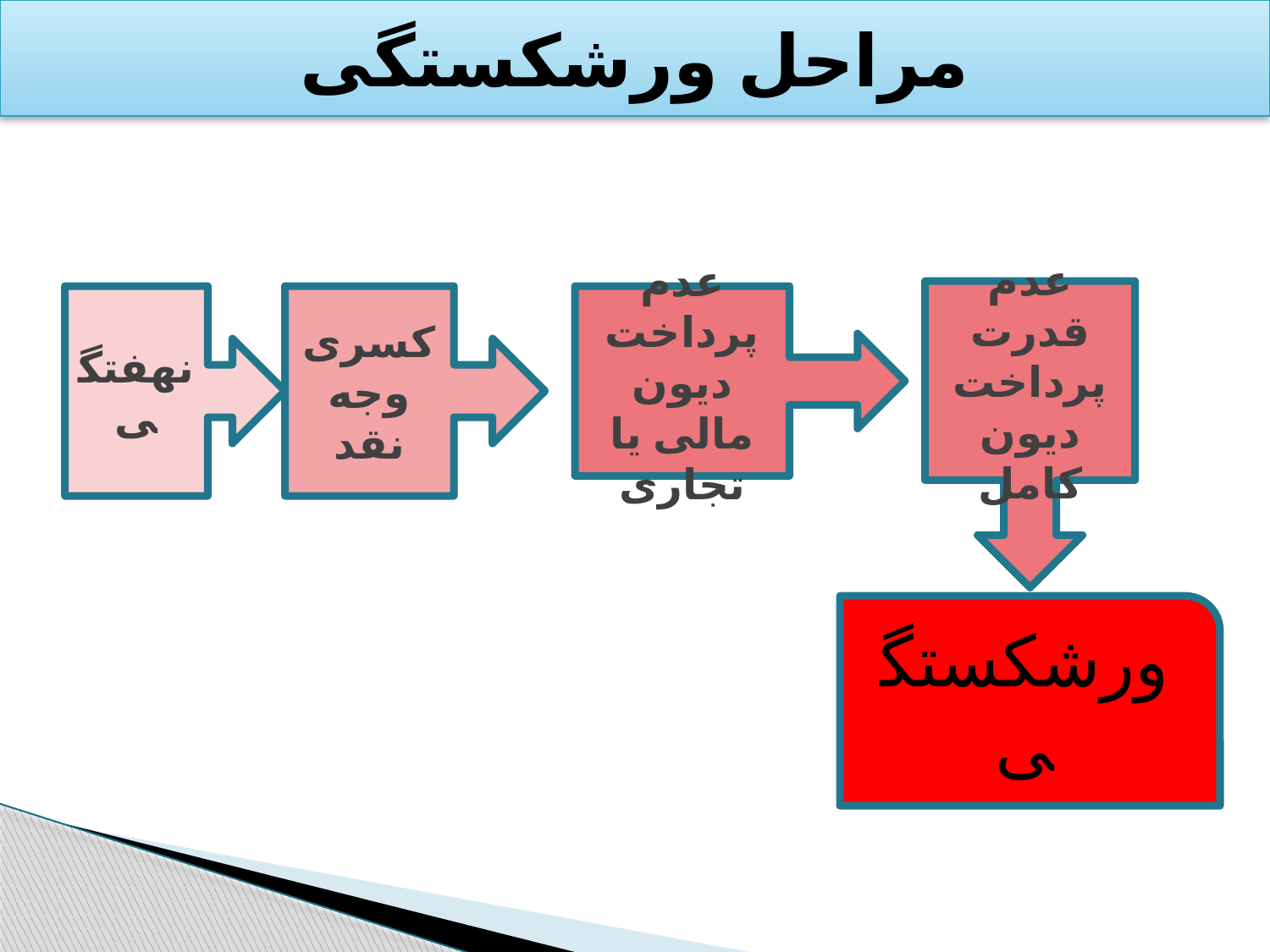

# مراحل ورشکستگی
نهفتگی
کسری وجه نقد
عدم پرداخت دیون مالی یا تجاری
عدم قدرت پرداخت دیون کامل
ورشکستگی